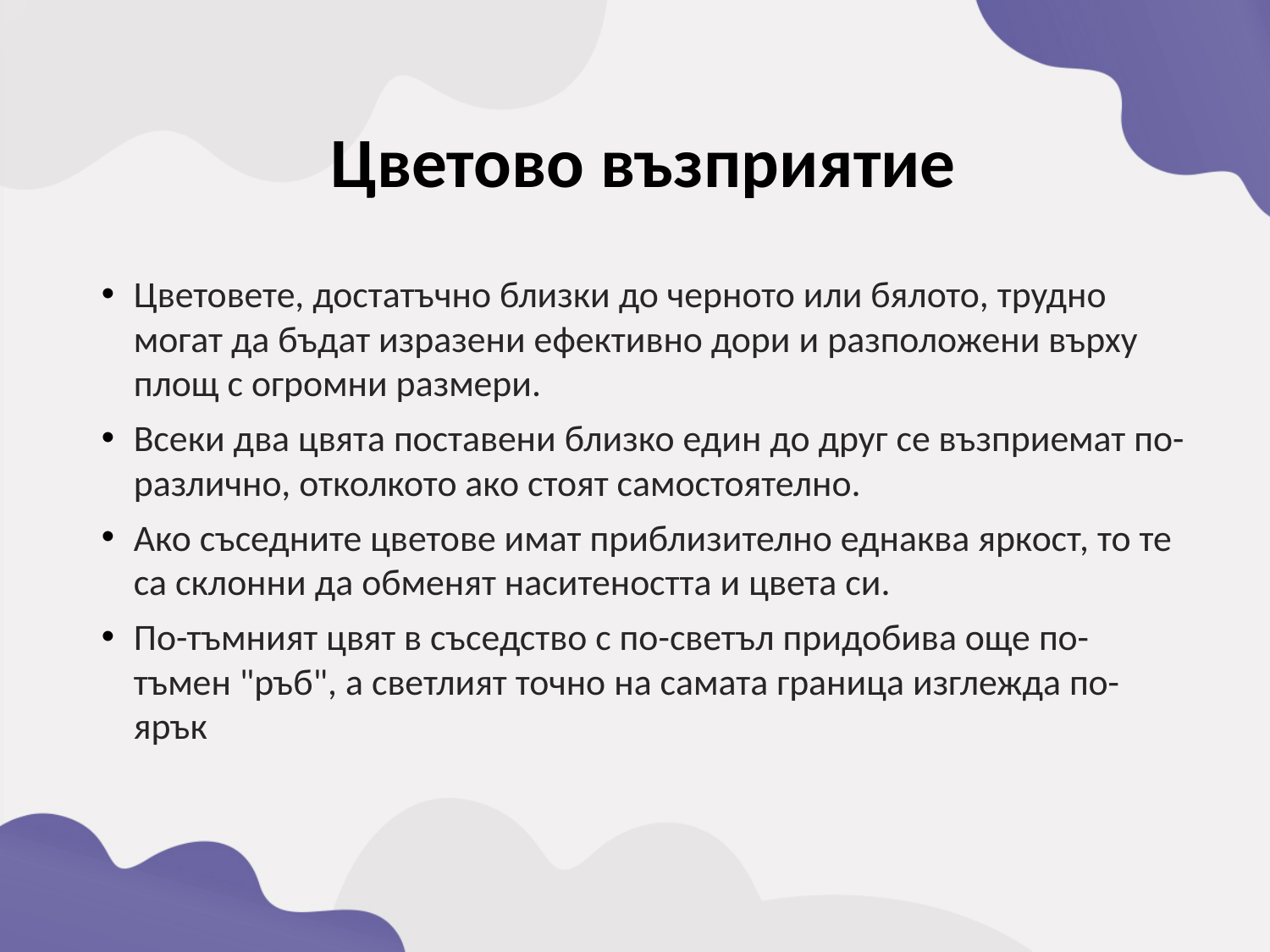

Цветово възприятие
Цветовете, достатъчно близки до черното или бялото, трудно могат да бъдат изразени ефективно дори и разположени върху площ с огромни размери.
Всеки два цвята поставени близко един до друг се възприемат по-различно, отколкото ако стоят самостоятелно.
Ако съседните цветове имат приблизително еднаква яркост, то те са склонни да обменят наситеността и цвета си.
По-тъмният цвят в съседство с по-светъл придобива още по-тъмен "ръб", а светлият точно на самата граница изглежда по-ярък